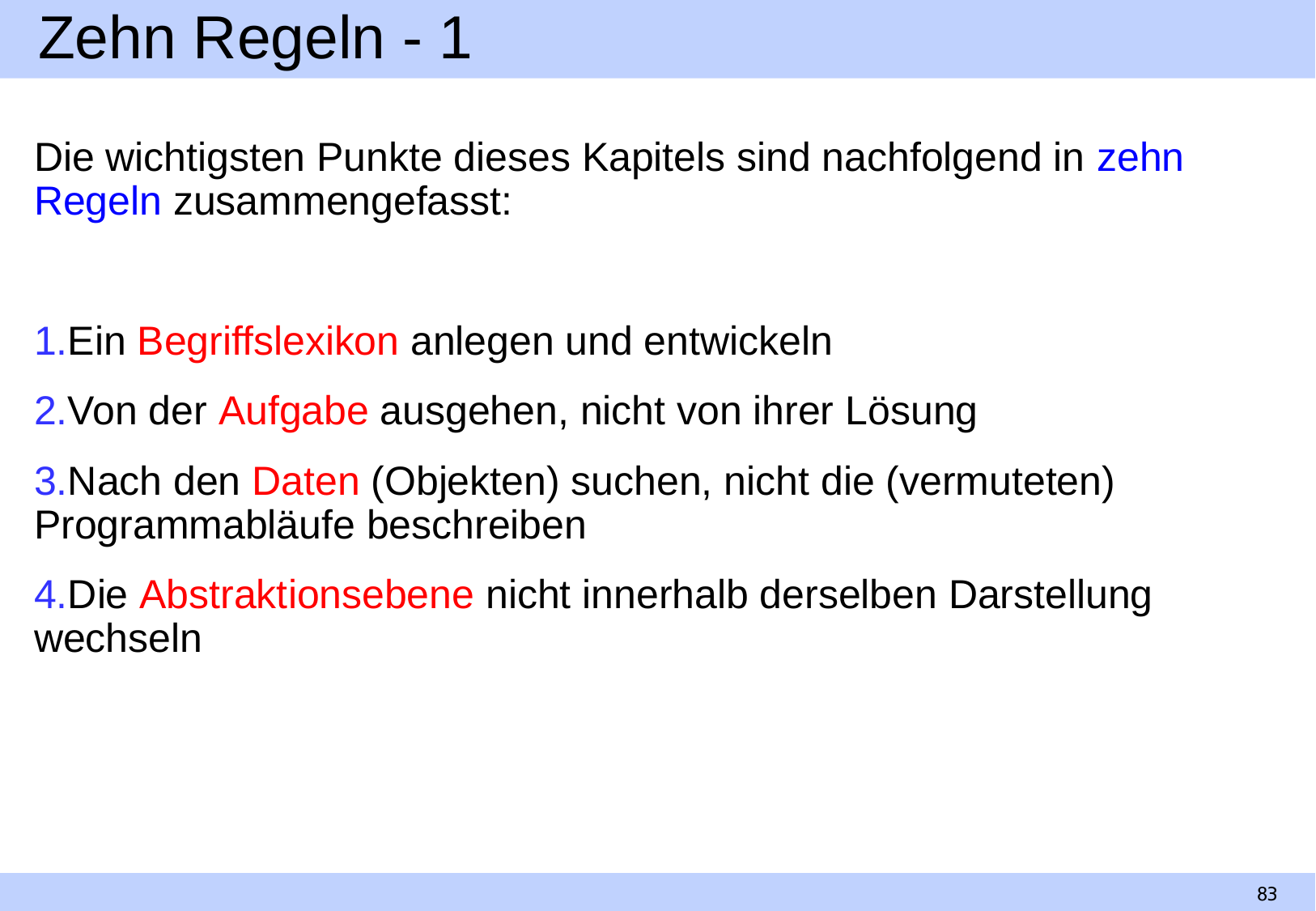

# Zehn Regeln - 1
Die wichtigsten Punkte dieses Kapitels sind nachfolgend in zehn Regeln zusammengefasst:

Ein Begriffslexikon anlegen und entwickeln
Von der Aufgabe ausgehen, nicht von ihrer Lösung
Nach den Daten (Objekten) suchen, nicht die (vermuteten) Programmabläufe beschreiben
Die Abstraktionsebene nicht innerhalb derselben Darstellung wechseln
83